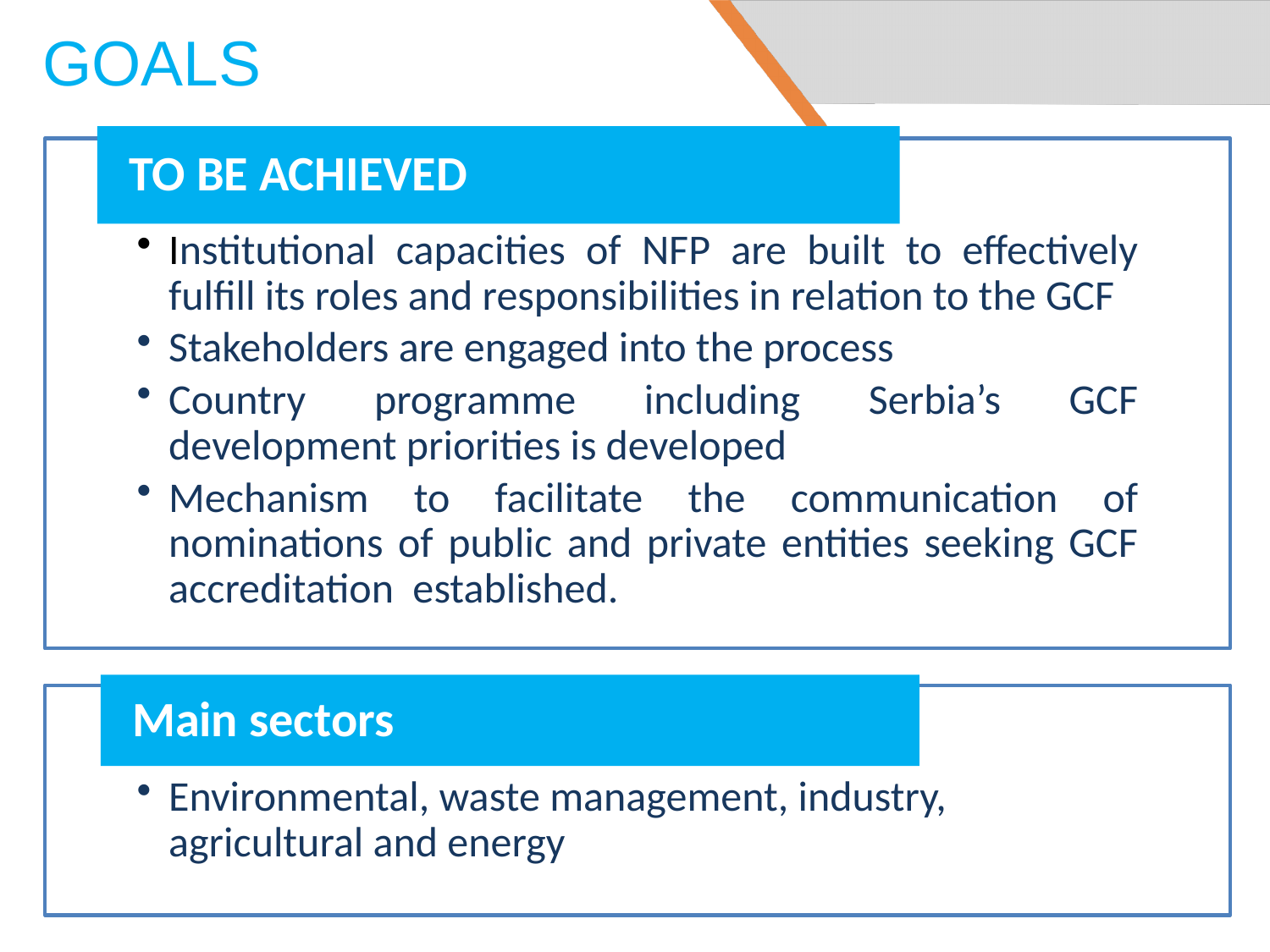

# GOALS
Institutional capacities of NFP are built to effectively fulfill its roles and responsibilities in relation to the GCF
Stakeholders are engaged into the process
Country programme including Serbia’s GCF development priorities is developed
Mechanism to facilitate the communication of nominations of public and private entities seeking GCF accreditation  established.
TO BE ACHIEVED
Environmental, waste management, industry, agricultural and energy
Main sectors